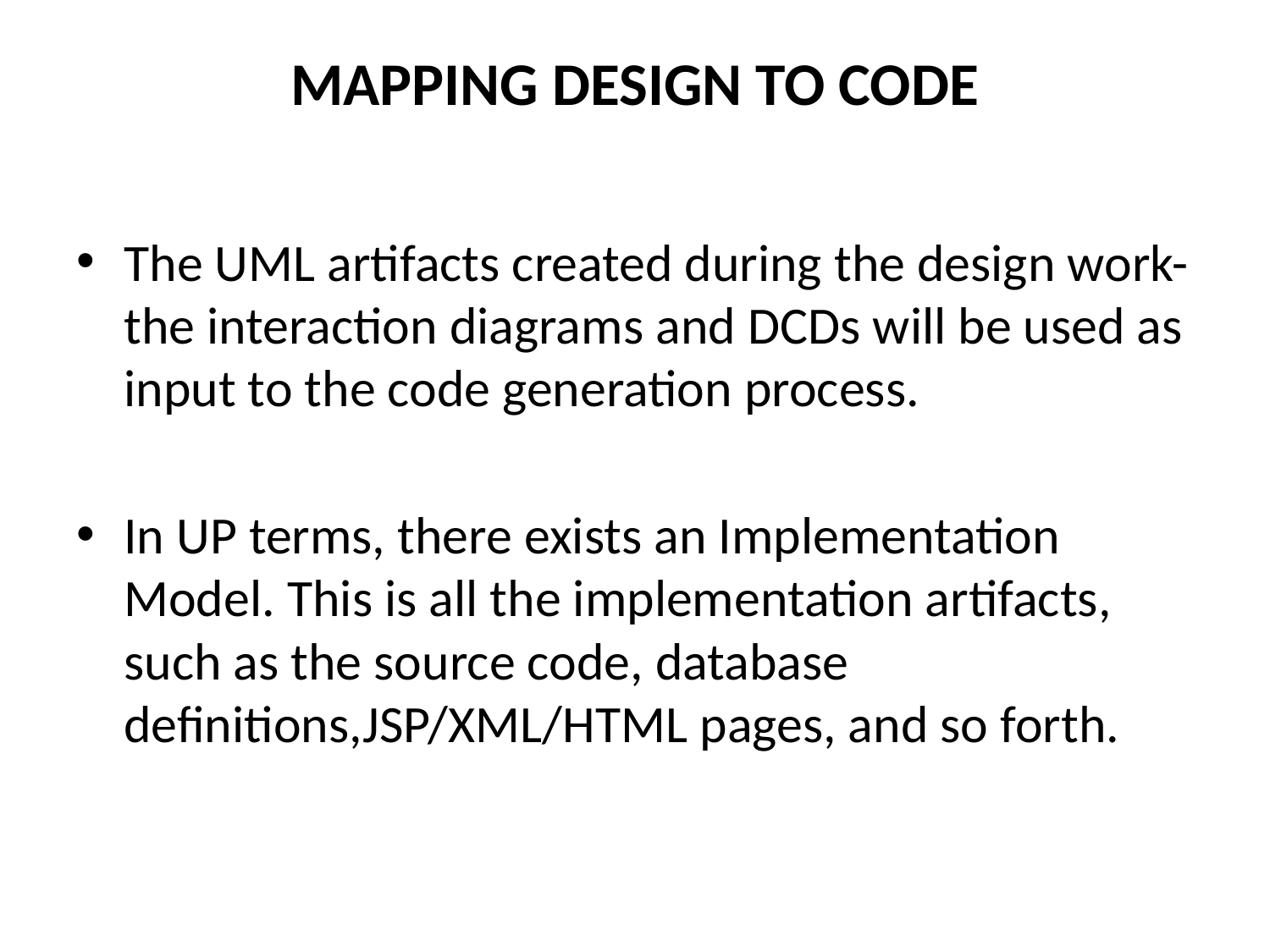

# MAPPING DESIGN TO CODE
The UML artifacts created during the design work-the interaction diagrams and DCDs will be used as input to the code generation process.

In UP terms, there exists an Implementation Model. This is all the implementation artifacts, such as the source code, database definitions,JSP/XML/HTML pages, and so forth.